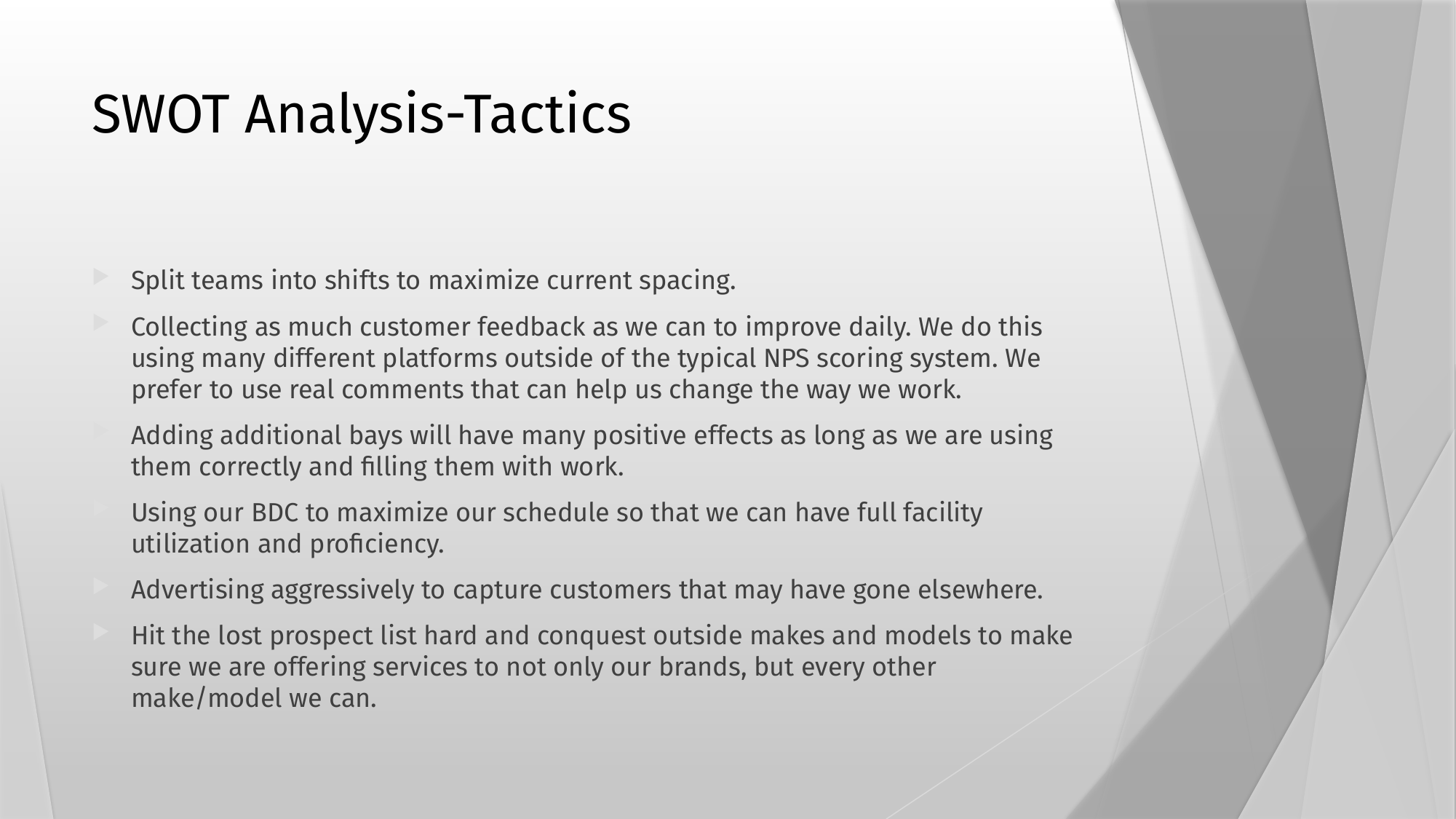

# SWOT Analysis-Tactics
Split teams into shifts to maximize current spacing.
Collecting as much customer feedback as we can to improve daily. We do this using many different platforms outside of the typical NPS scoring system. We prefer to use real comments that can help us change the way we work.
Adding additional bays will have many positive effects as long as we are using them correctly and filling them with work.
Using our BDC to maximize our schedule so that we can have full facility utilization and proficiency.
Advertising aggressively to capture customers that may have gone elsewhere.
Hit the lost prospect list hard and conquest outside makes and models to make sure we are offering services to not only our brands, but every other make/model we can.